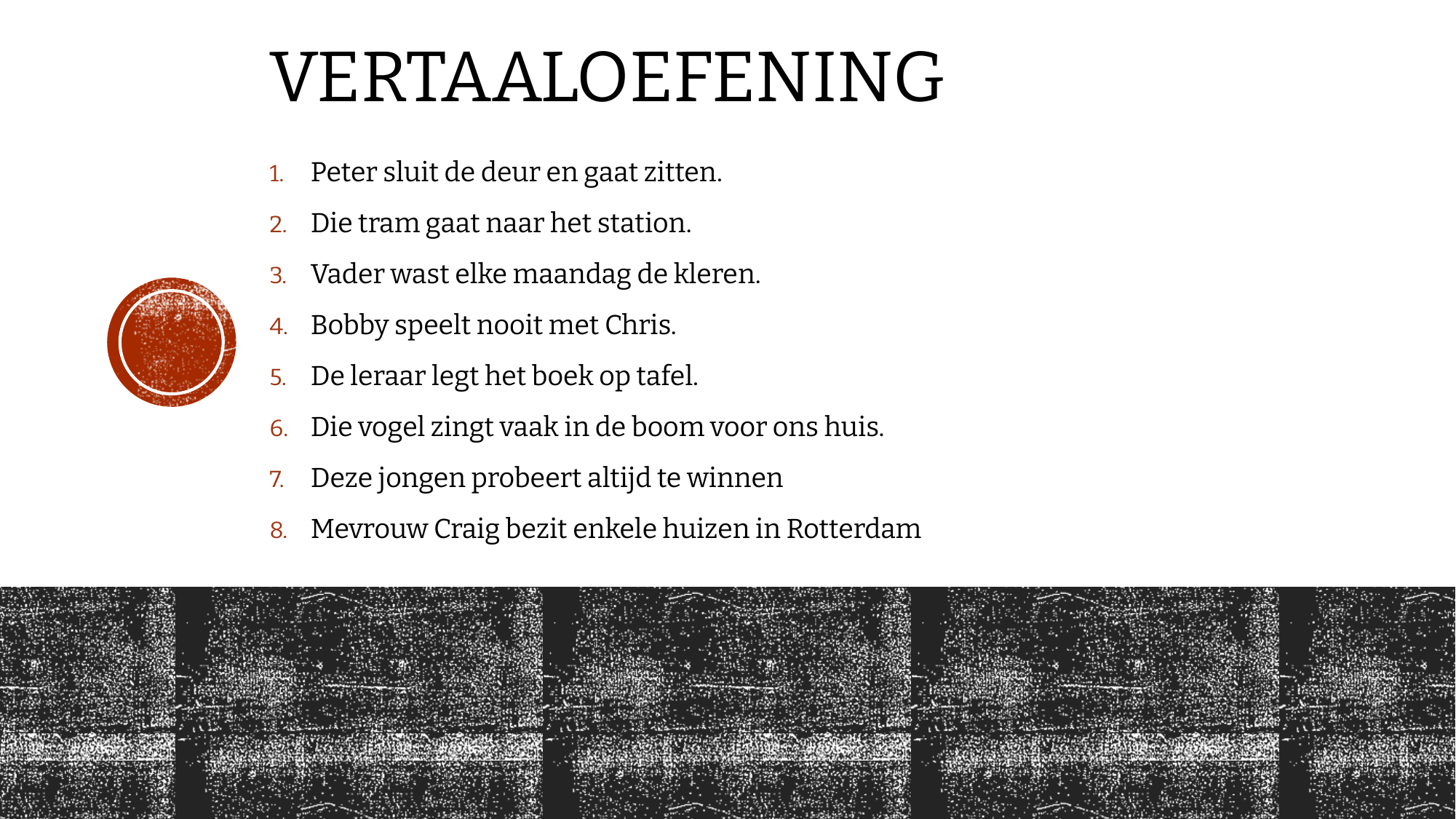

# VertaalOefening
Peter sluit de deur en gaat zitten.
Die tram gaat naar het station.
Vader wast elke maandag de kleren.
Bobby speelt nooit met Chris.
De leraar legt het boek op tafel.
Die vogel zingt vaak in de boom voor ons huis.
Deze jongen probeert altijd te winnen
Mevrouw Craig bezit enkele huizen in Rotterdam